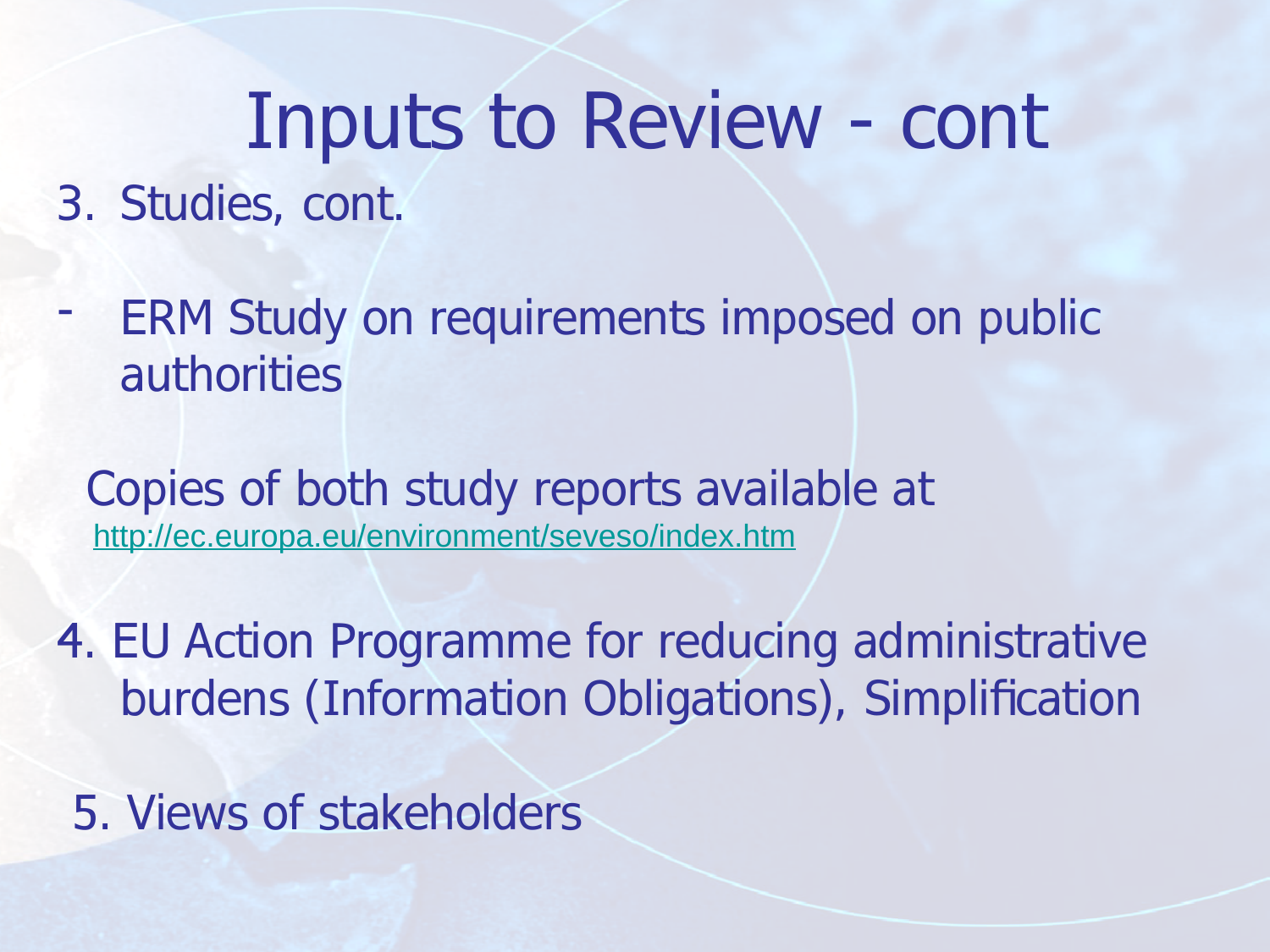

# Inputs to Review - cont
Studies, cont.

ERM Study on requirements imposed on public authorities

  Copies of both study reports available at
    http://ec.europa.eu/environment/seveso/index.htm

4. EU Action Programme for reducing administrative burdens (Information Obligations), Simplification

 5. Views of stakeholders